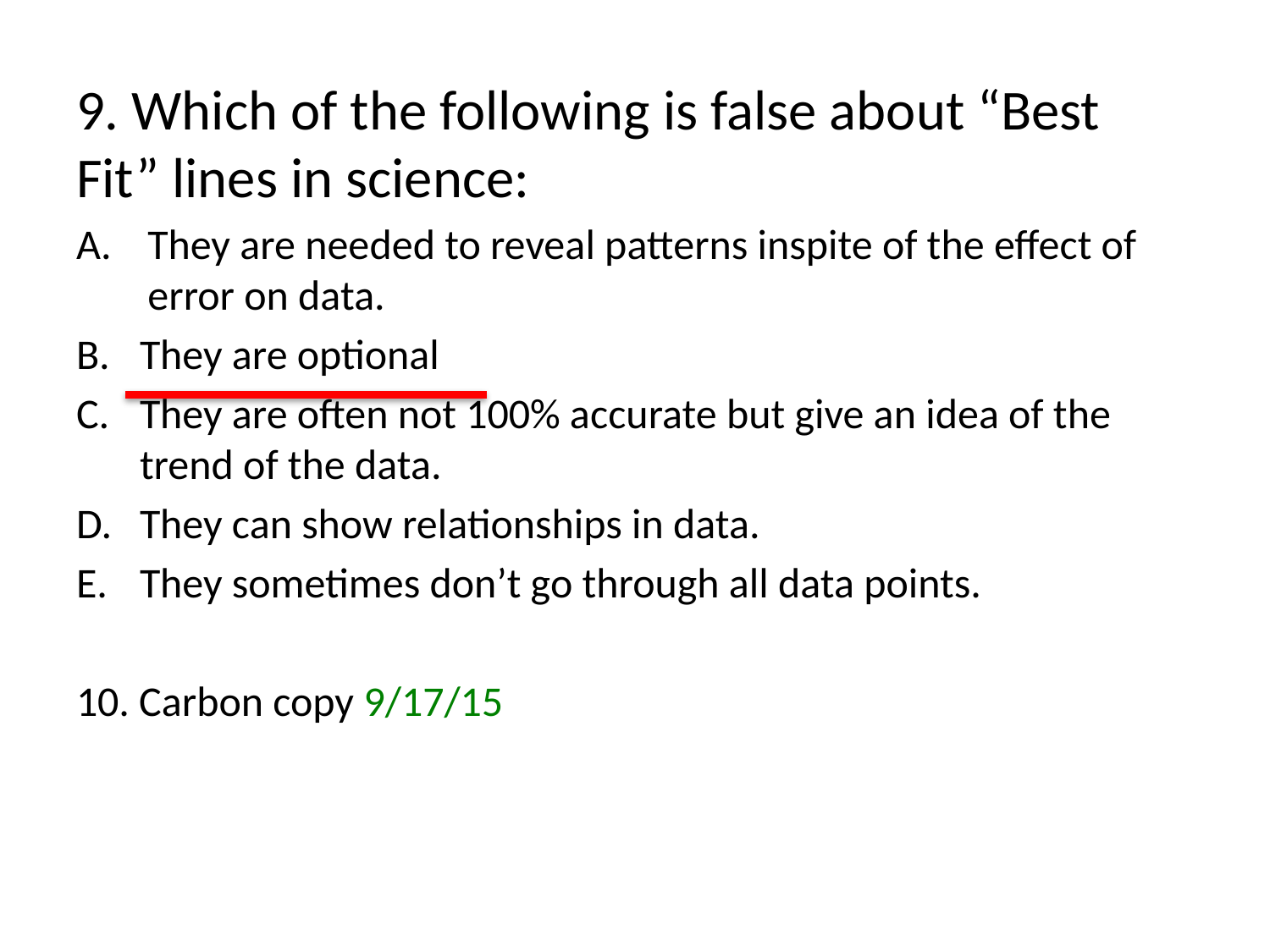

9. Which of the following is false about “Best Fit” lines in science:
They are needed to reveal patterns inspite of the effect of error on data.
They are optional
They are often not 100% accurate but give an idea of the trend of the data.
They can show relationships in data.
They sometimes don’t go through all data points.

10. Carbon copy 9/17/15